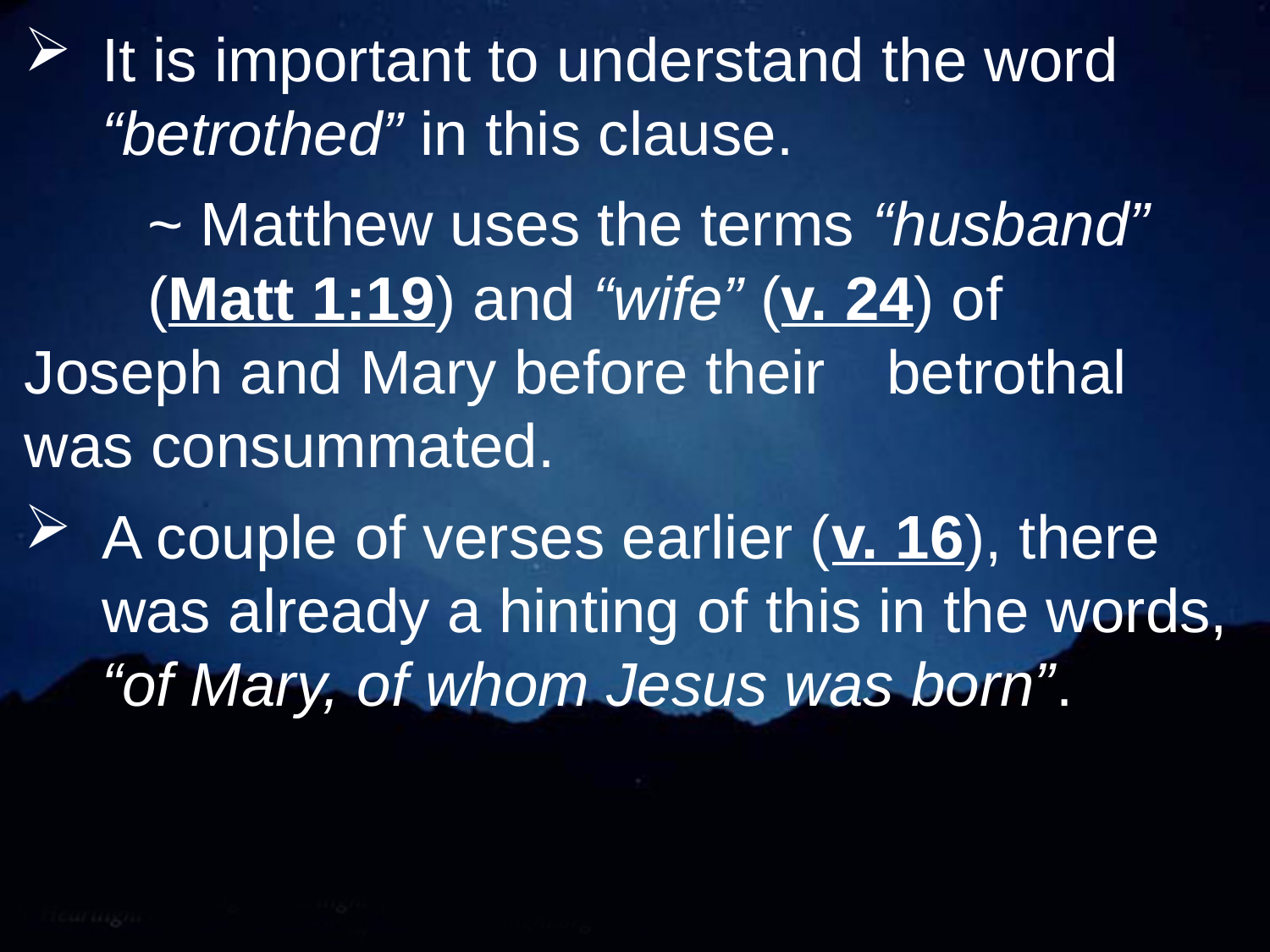

It is important to understand the word “betrothed” in this clause.
		~ Matthew uses the terms “husband” 						(Matt 1:19) and “wife” (v. 24) of 						Joseph and Mary before their 							betrothal was consummated.
A couple of verses earlier (v. 16), there was already a hinting of this in the words, “of Mary, of whom Jesus was born”.